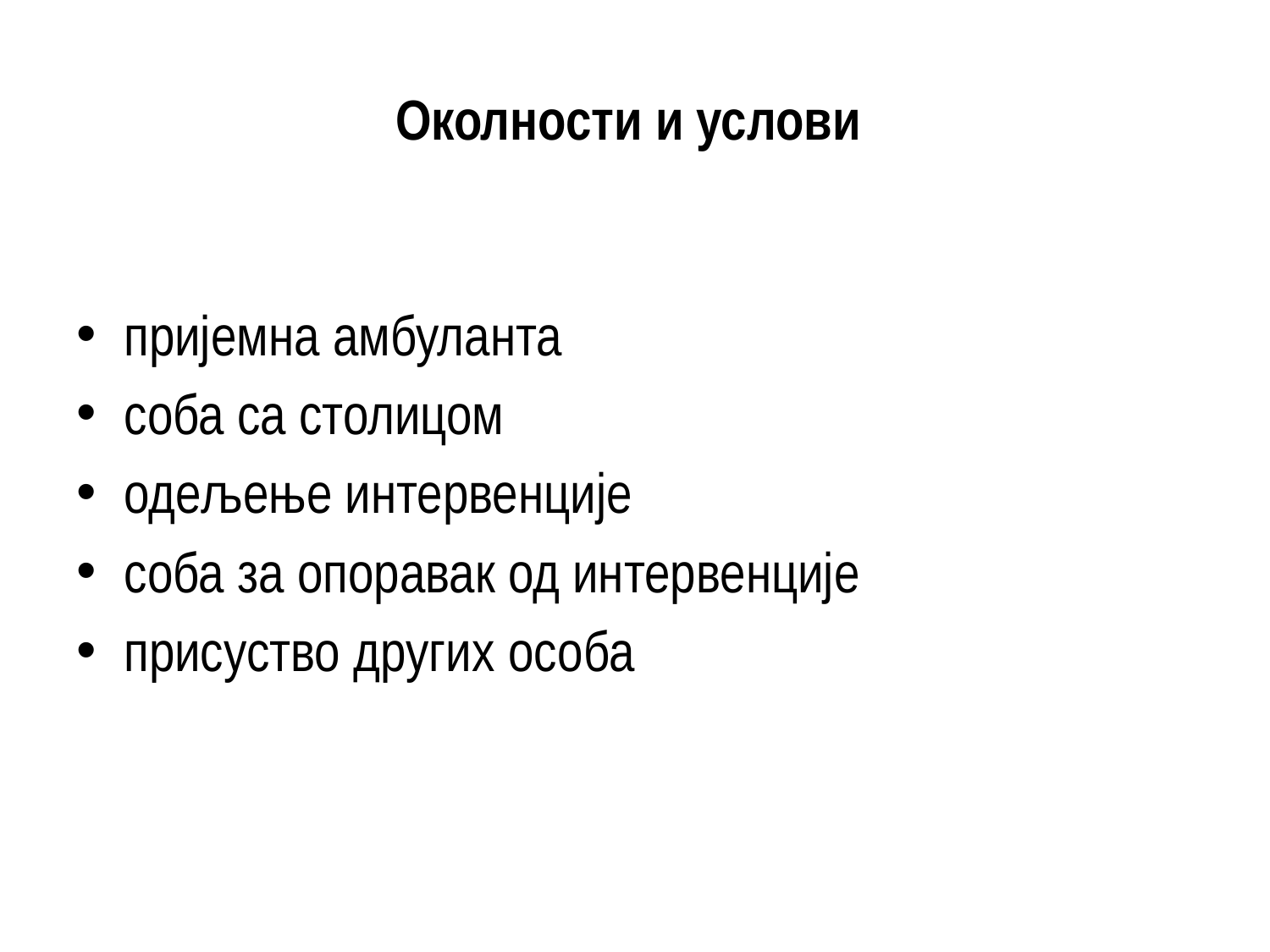

# Околности и услови

пријемна амбуланта
соба са столицом
одељење интервенције
соба за опоравак од интервенције
присуство других особа